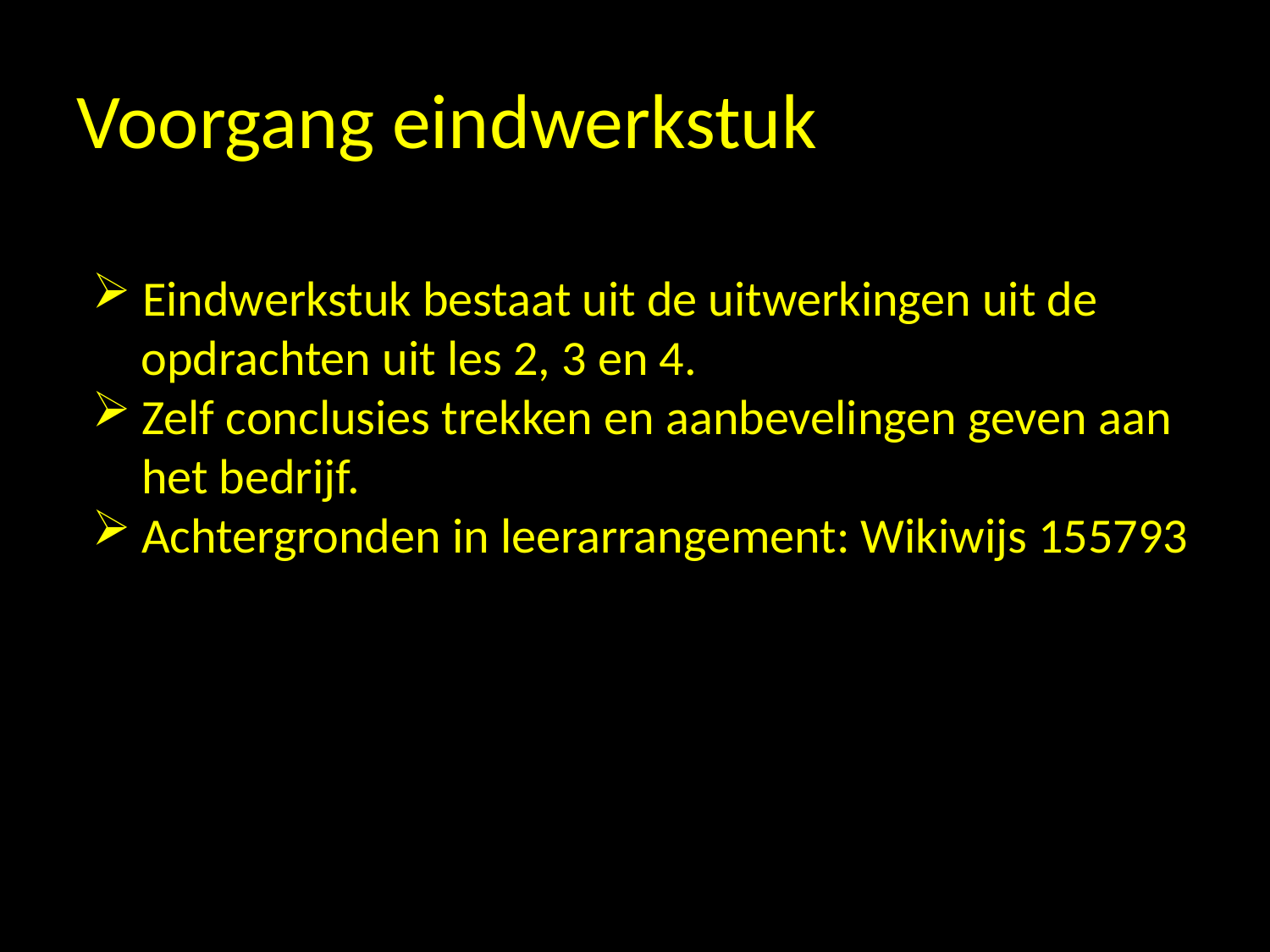

# Voorgang eindwerkstuk
 Eindwerkstuk bestaat uit de uitwerkingen uit de
 opdrachten uit les 2, 3 en 4.
Zelf conclusies trekken en aanbevelingen geven aan het bedrijf.
Achtergronden in leerarrangement: Wikiwijs 155793